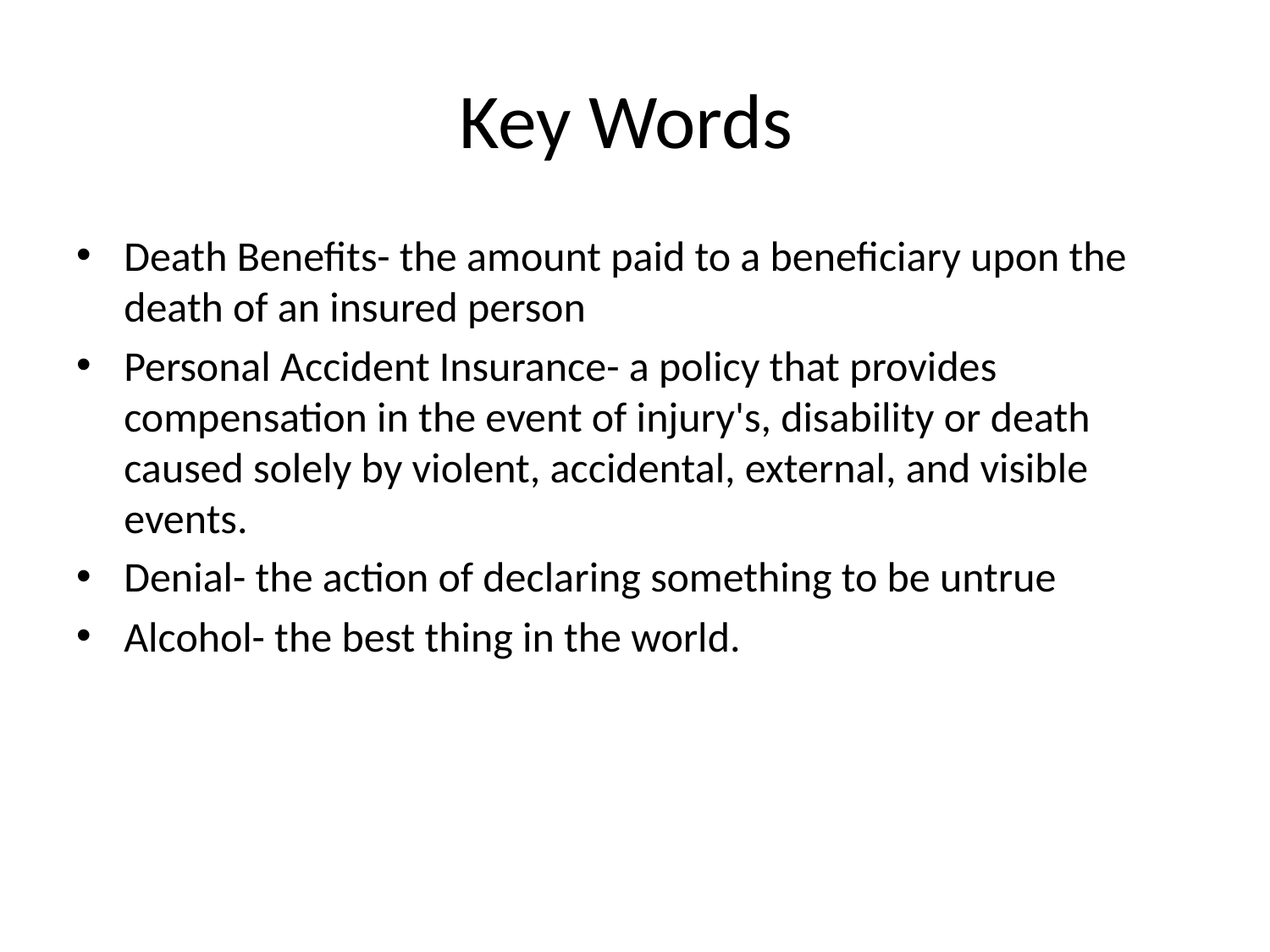

# Key Words
Death Benefits- the amount paid to a beneficiary upon the death of an insured person
Personal Accident Insurance- a policy that provides compensation in the event of injury's, disability or death caused solely by violent, accidental, external, and visible events.
Denial- the action of declaring something to be untrue
Alcohol- the best thing in the world.